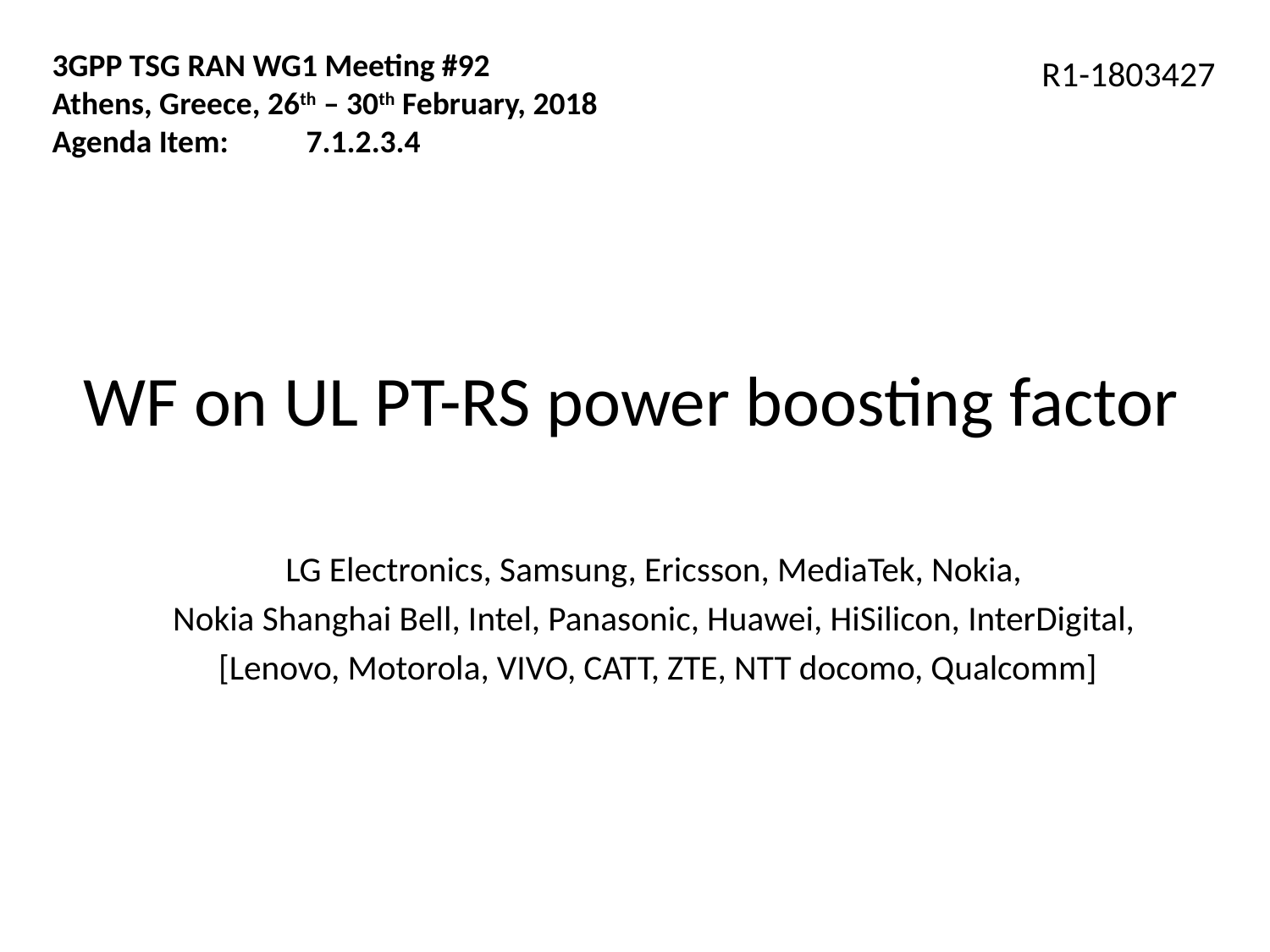

3GPP TSG RAN WG1 Meeting #92
Athens, Greece, 26th – 30th February, 2018
Agenda Item:	7.1.2.3.4
R1-1803427
WF on UL PT-RS power boosting factor
LG Electronics, Samsung, Ericsson, MediaTek, Nokia,
Nokia Shanghai Bell, Intel, Panasonic, Huawei, HiSilicon, InterDigital,
[Lenovo, Motorola, VIVO, CATT, ZTE, NTT docomo, Qualcomm]